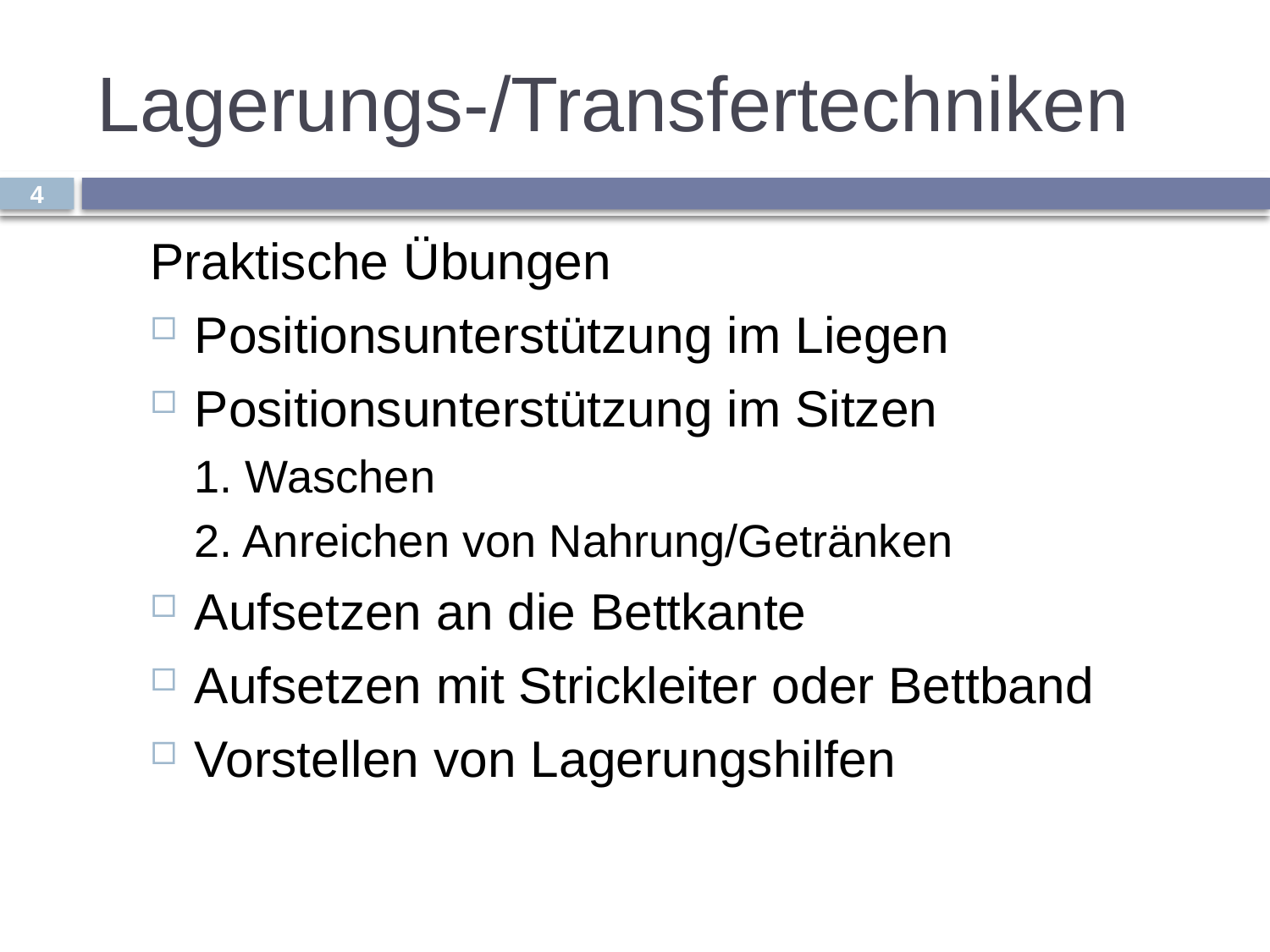

# Lagerungs-/Transfertechniken
4
Praktische Übungen
Positionsunterstützung im Liegen
Positionsunterstützung im Sitzen
1. Waschen
2. Anreichen von Nahrung/Getränken
Aufsetzen an die Bettkante
Aufsetzen mit Strickleiter oder Bettband
Vorstellen von Lagerungshilfen